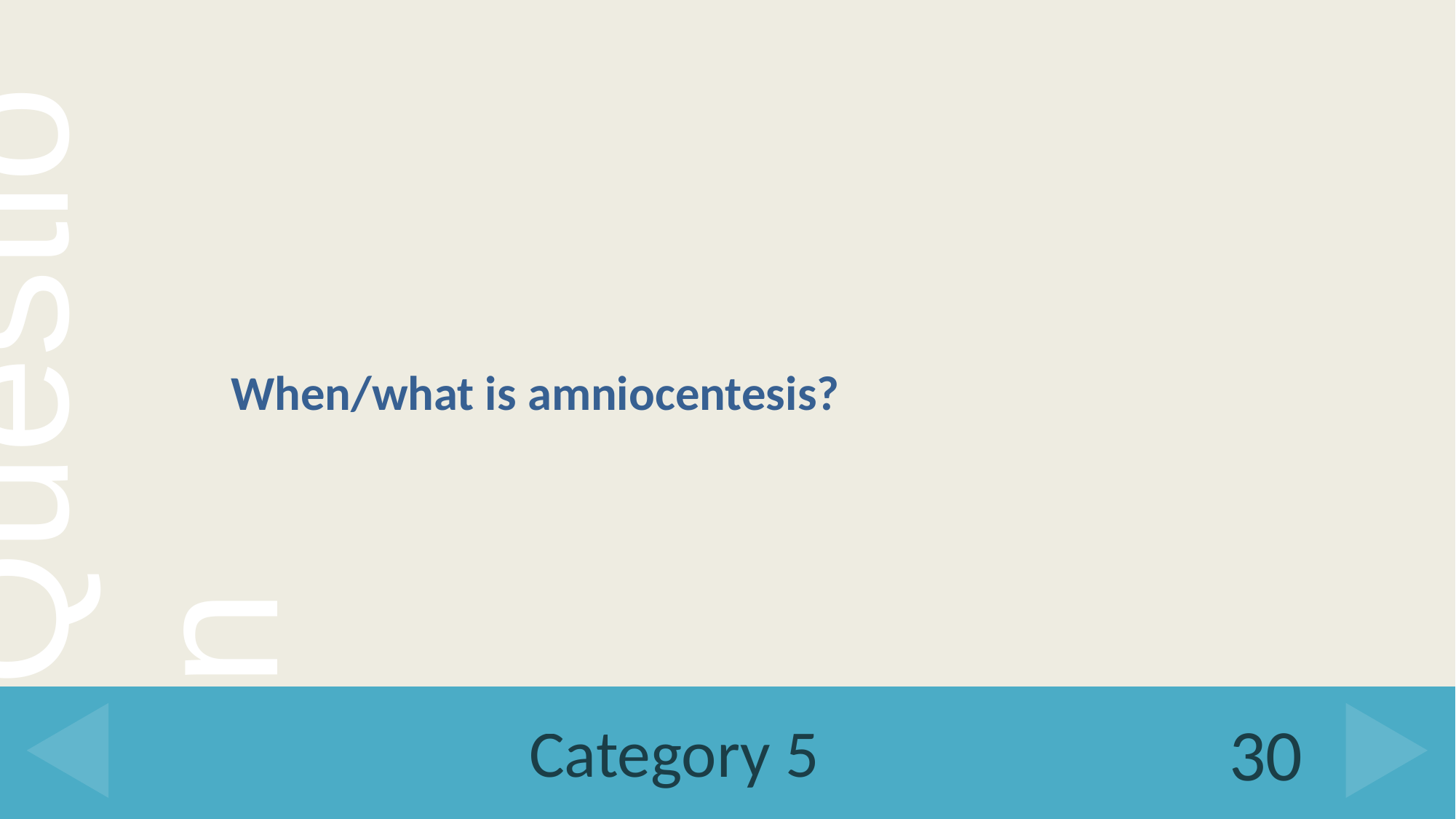

When/what is amniocentesis?
# Category 5
30